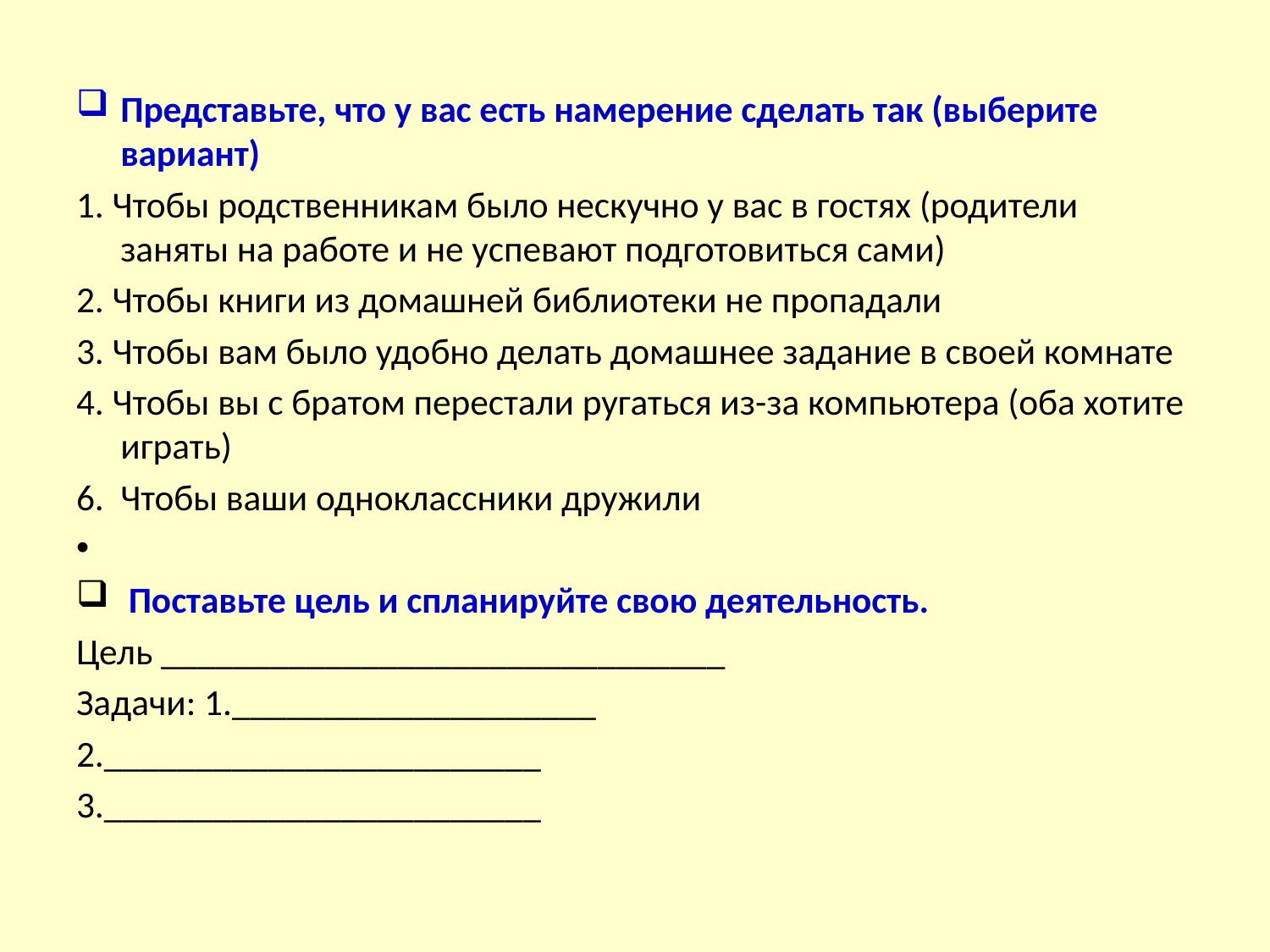

Представьте, что у вас есть намерение сделать так (выберите вариант)
1. Чтобы родственникам было нескучно у вас в гостях (родители заняты на работе и не успевают подготовиться сами)
2. Чтобы книги из домашней библиотеки не пропадали
3. Чтобы вам было удобно делать домашнее задание в своей комнате
4. Чтобы вы с братом перестали ругаться из-за компьютера (оба хотите играть)
6.  Чтобы ваши одноклассники дружили

 Поставьте цель и спланируйте свою деятельность.
Цель _______________________________
Задачи: 1.____________________
2.________________________
3.________________________